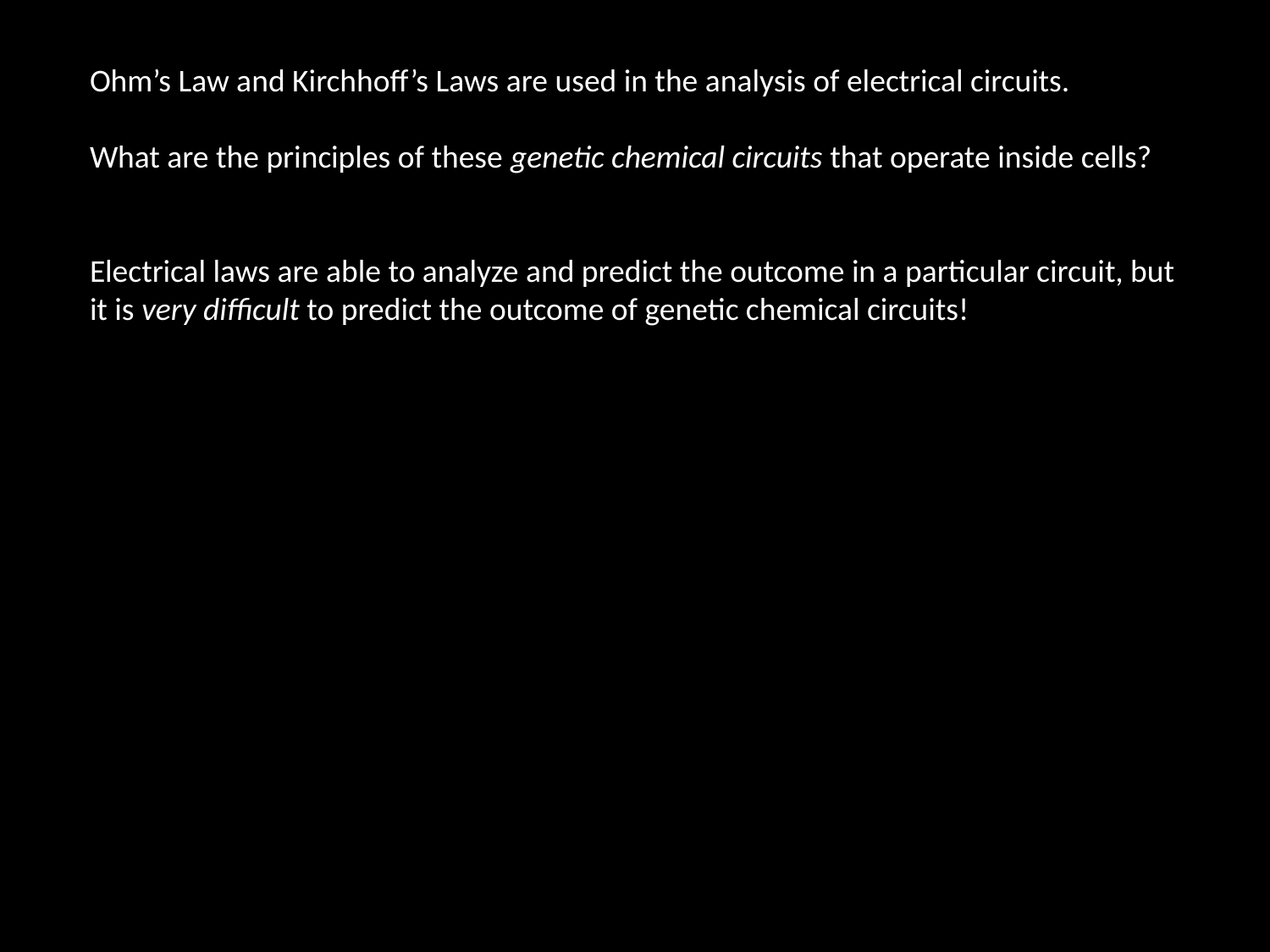

Ohm’s Law and Kirchhoff’s Laws are used in the analysis of electrical circuits.

What are the principles of these genetic chemical circuits that operate inside cells?

Electrical laws are able to analyze and predict the outcome in a particular circuit, but it is very difficult to predict the outcome of genetic chemical circuits!